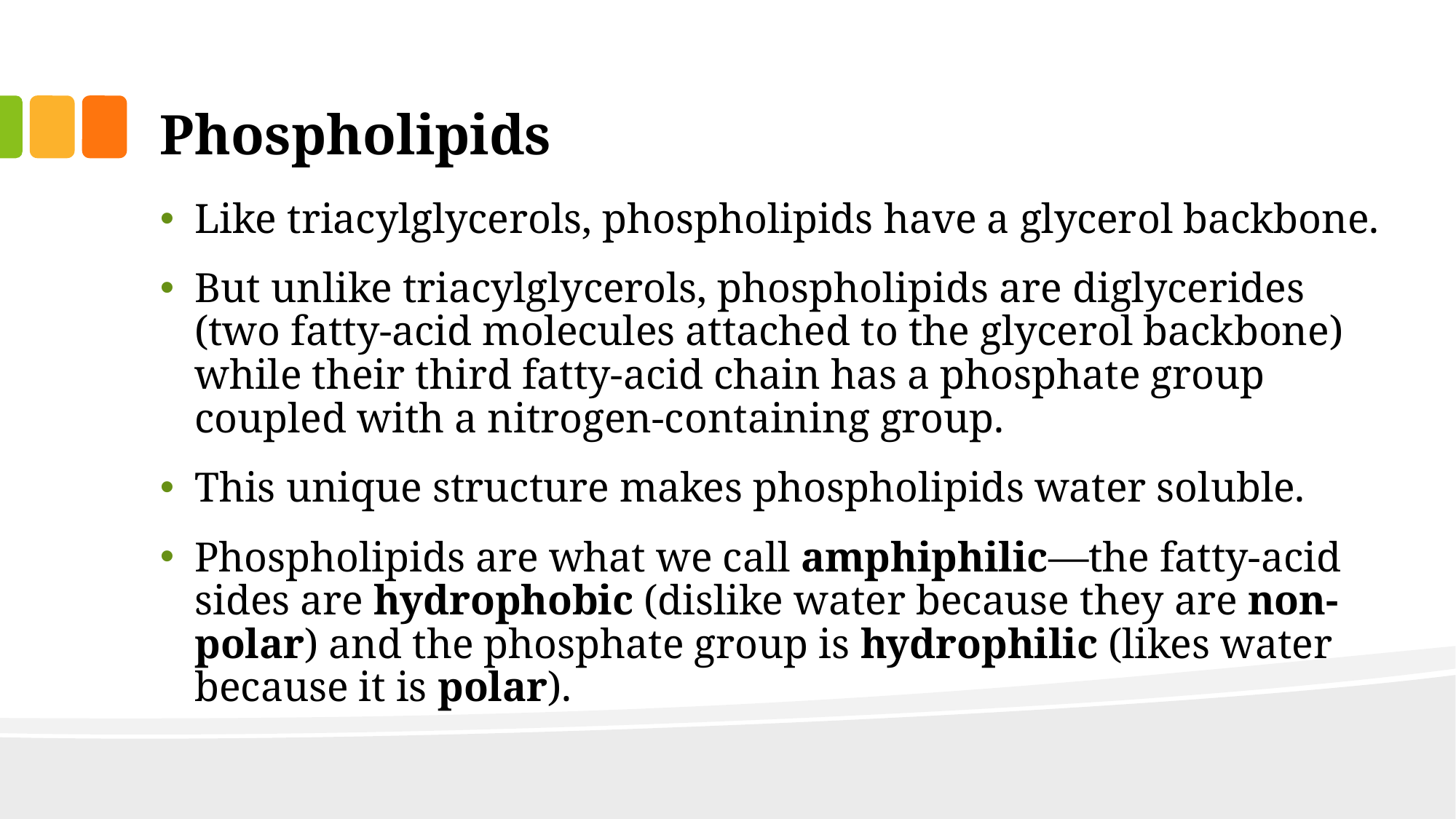

# Phospholipids
Like triacylglycerols, phospholipids have a glycerol backbone.
But unlike triacylglycerols, phospholipids are diglycerides (two fatty-acid molecules attached to the glycerol backbone) while their third fatty-acid chain has a phosphate group coupled with a nitrogen-containing group.
This unique structure makes phospholipids water soluble.
Phospholipids are what we call amphiphilic—the fatty-acid sides are hydrophobic (dislike water because they are non-polar) and the phosphate group is hydrophilic (likes water because it is polar).